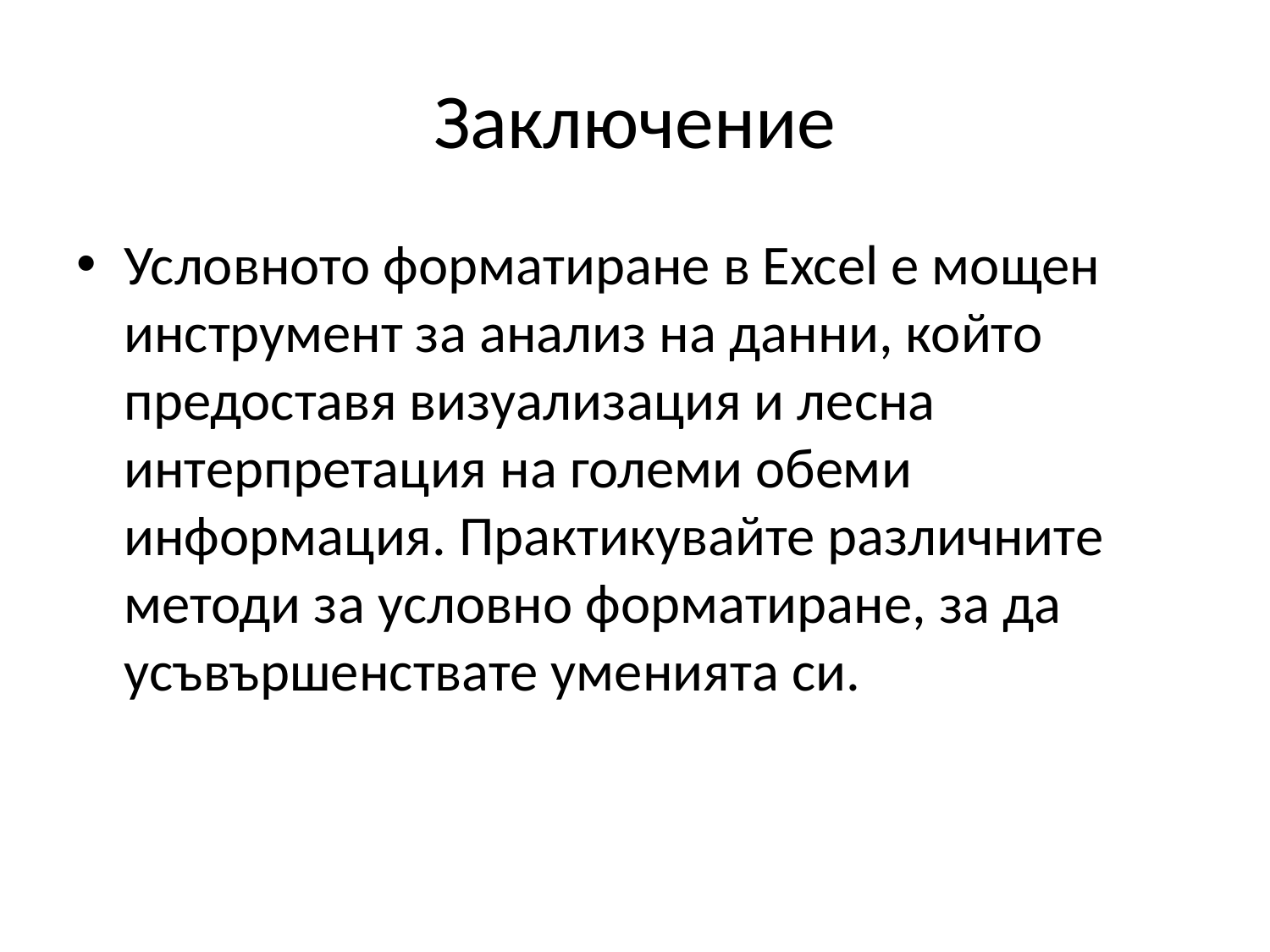

# Заключение
Условното форматиране в Excel е мощен инструмент за анализ на данни, който предоставя визуализация и лесна интерпретация на големи обеми информация. Практикувайте различните методи за условно форматиране, за да усъвършенствате уменията си.